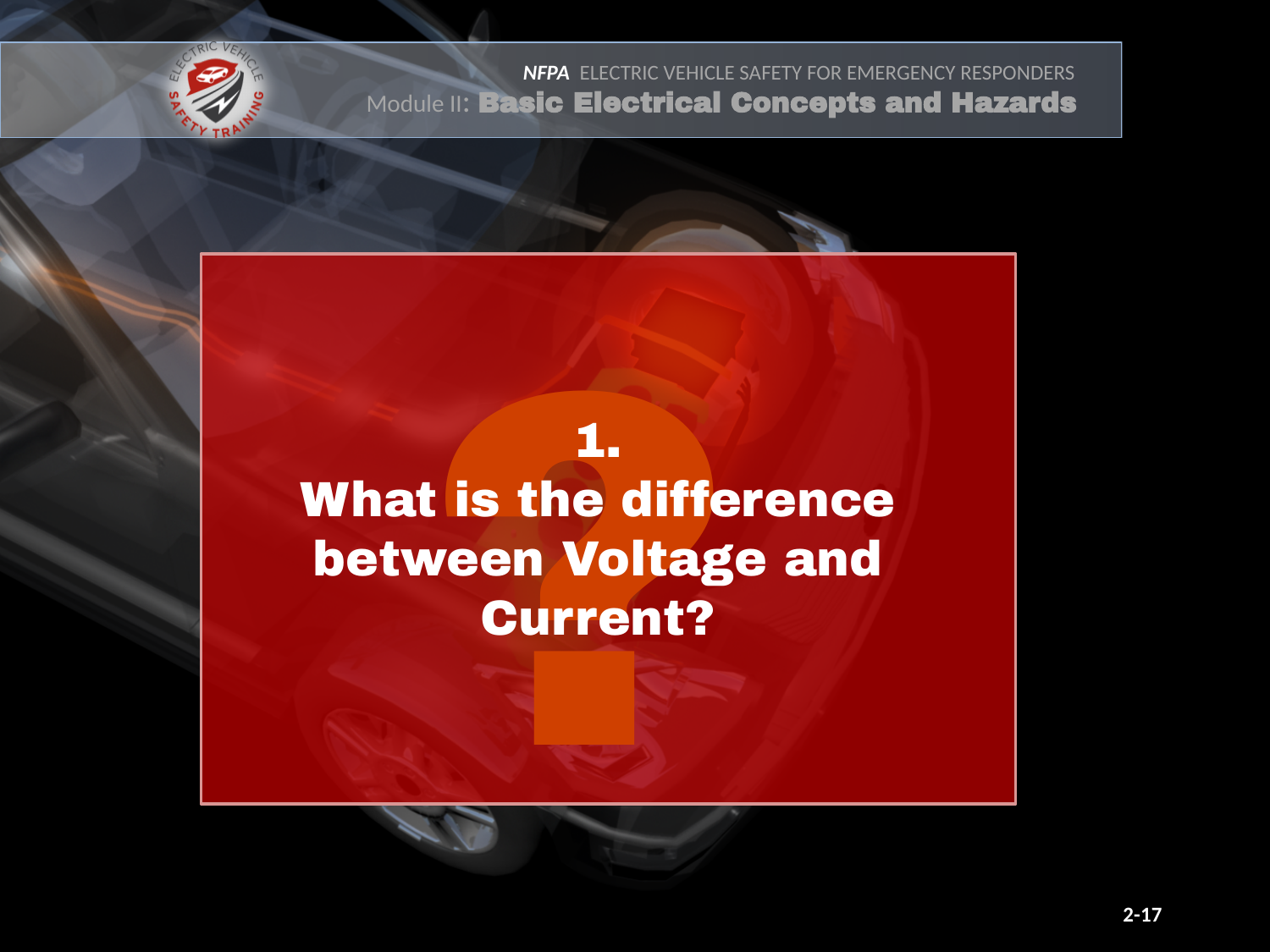

?

1.
What is the difference between Voltage and Current?
2-17